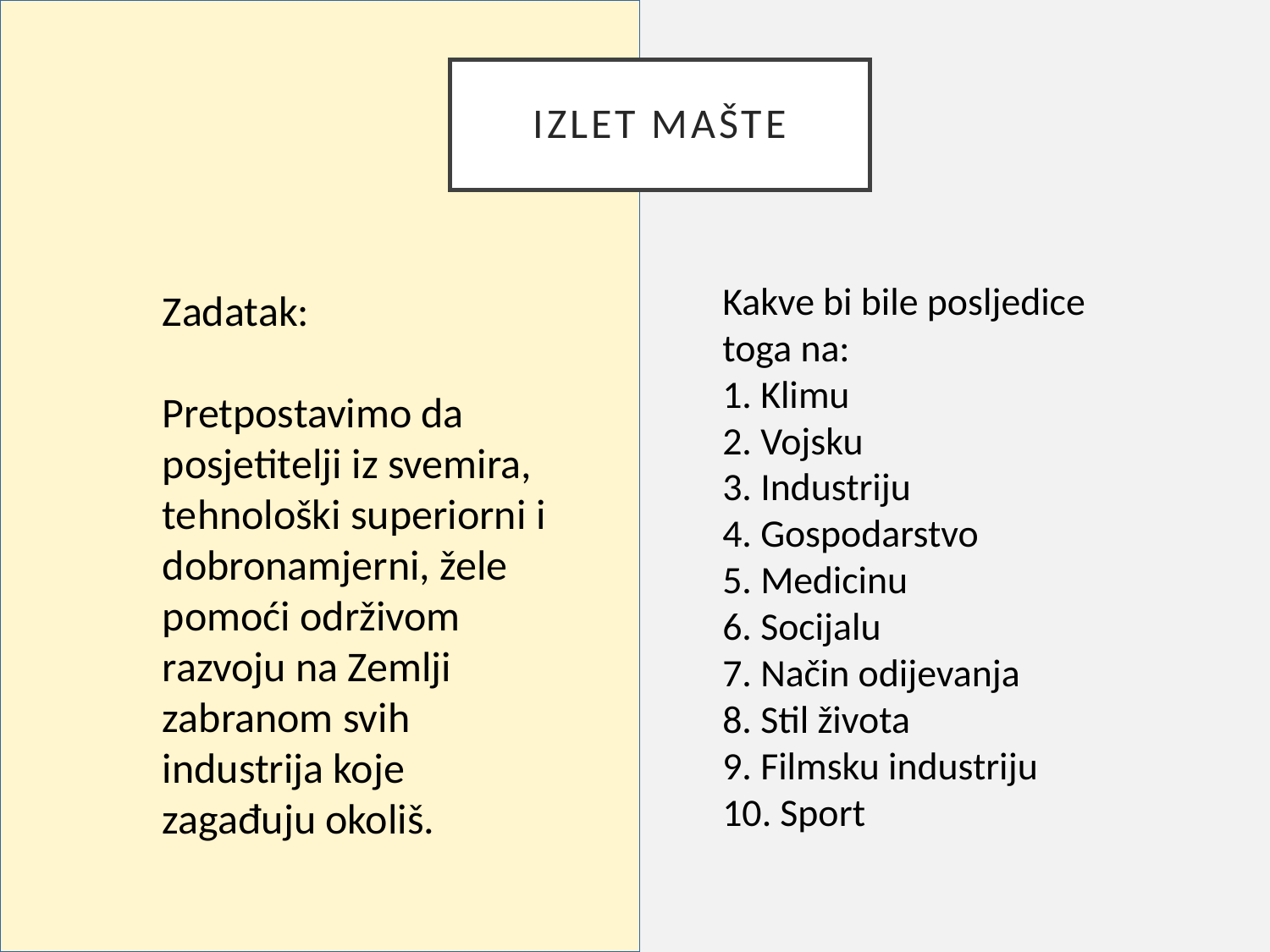

IZLET MAŠTE

Zadatak:

Pretpostavimo da posjetitelji iz svemira, tehnološki superiorni i dobronamjerni, žele pomoći održivom razvoju na Zemlji
zabranom svih industrija koje zagađuju okoliš.

Kakve bi bile posljedice
toga na:
1. Klimu
2. Vojsku
3. Industriju
4. Gospodarstvo
5. Medicinu
6. Socijalu
7. Način odijevanja
8. Stil života
9. Filmsku industriju
10. Sport